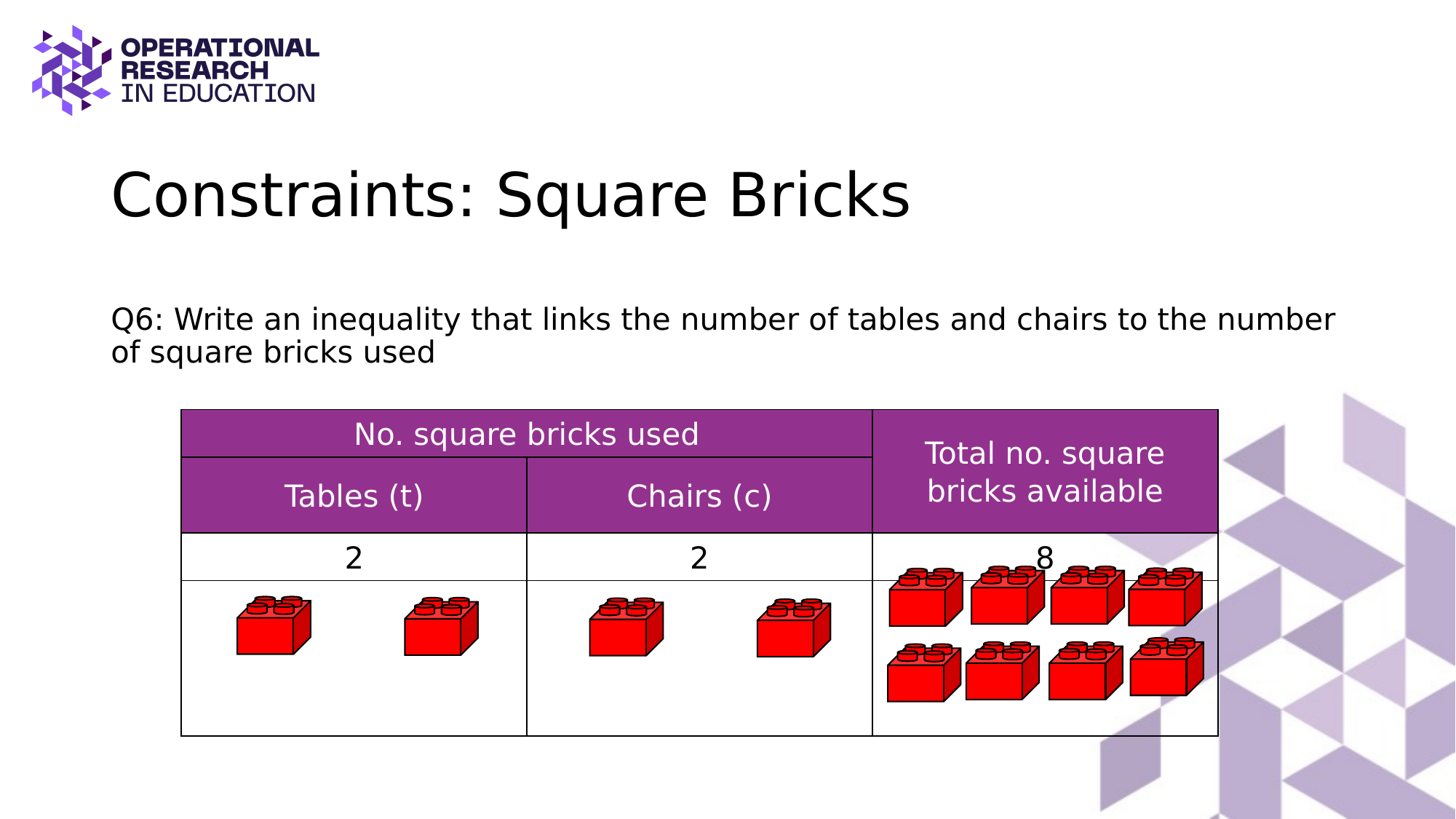

# Constraints: Square Bricks
Q6: Write an inequality that links the number of tables and chairs to the number of square bricks used

| No. square bricks used |  | Total no. square bricks available |
| --- | --- | --- |
| Tables (t) | Chairs (c) |  |
| 2 | 2 | 8 |
|  |  |  |